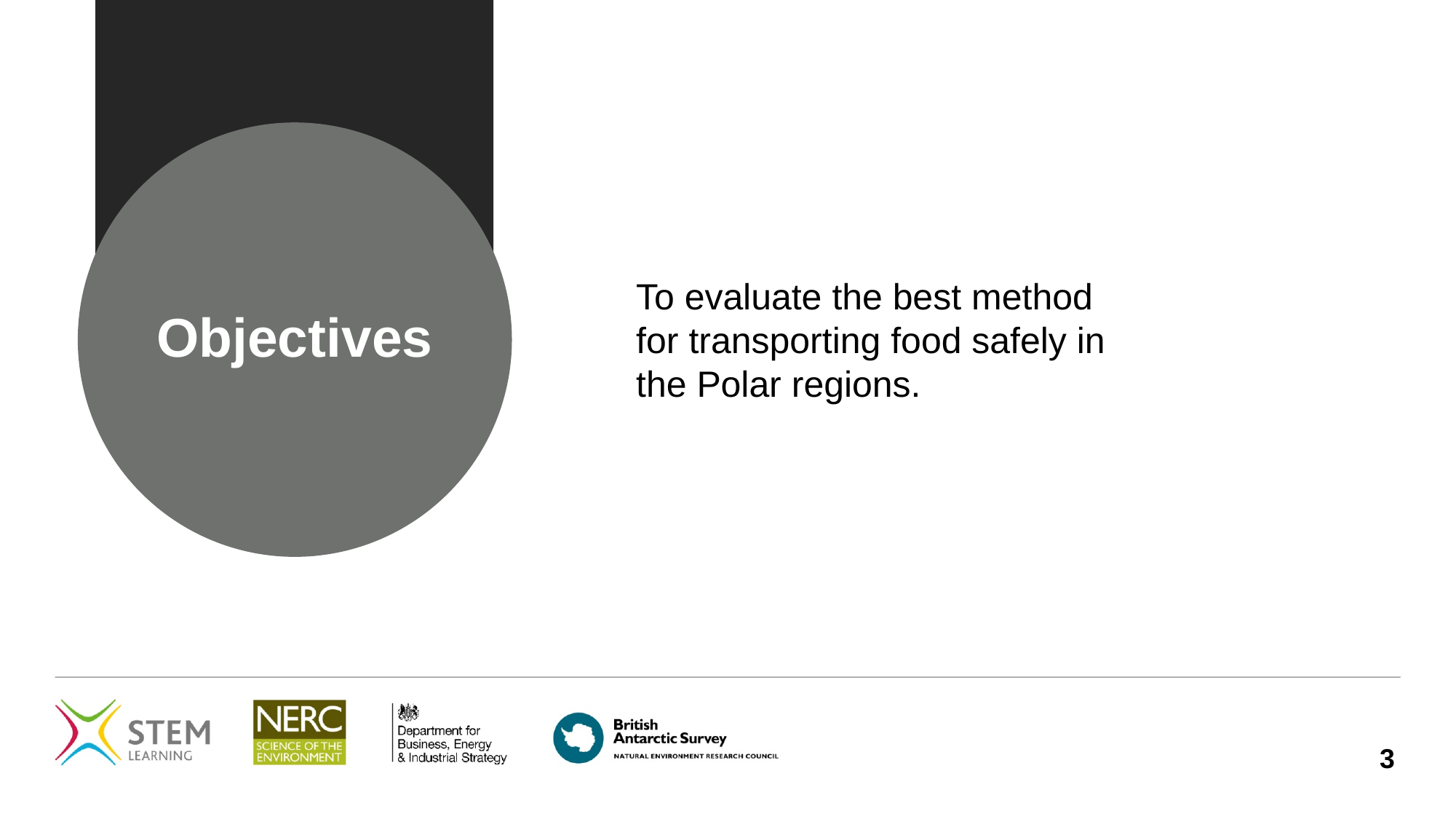

To evaluate the best method for transporting food safely in the Polar regions.
# Objectives
3